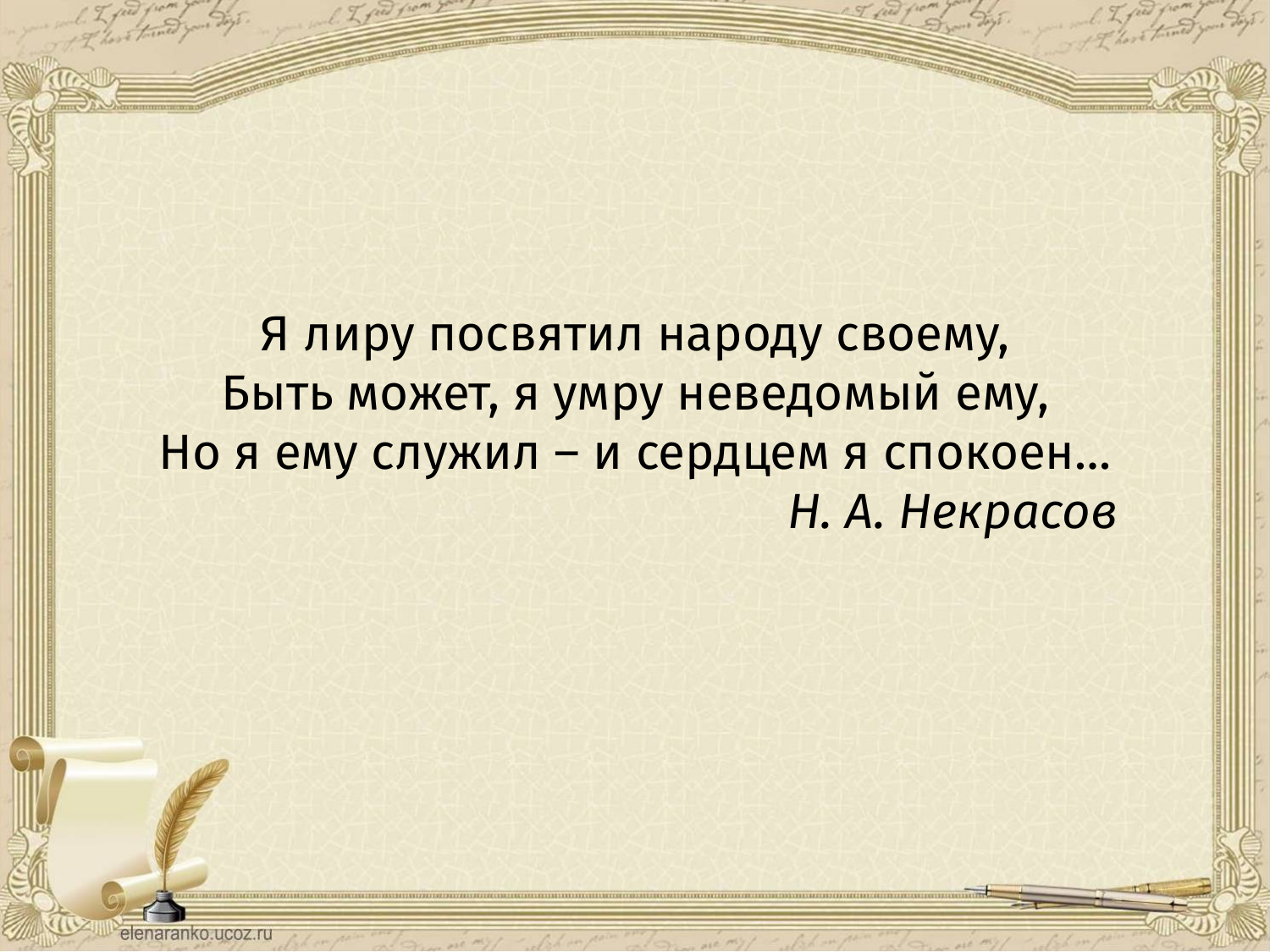

# Я лиру посвятил народу своему, Быть может, я умру неведомый ему, Но я ему служил – и сердцем я спокоен… Н. А. Некрасов